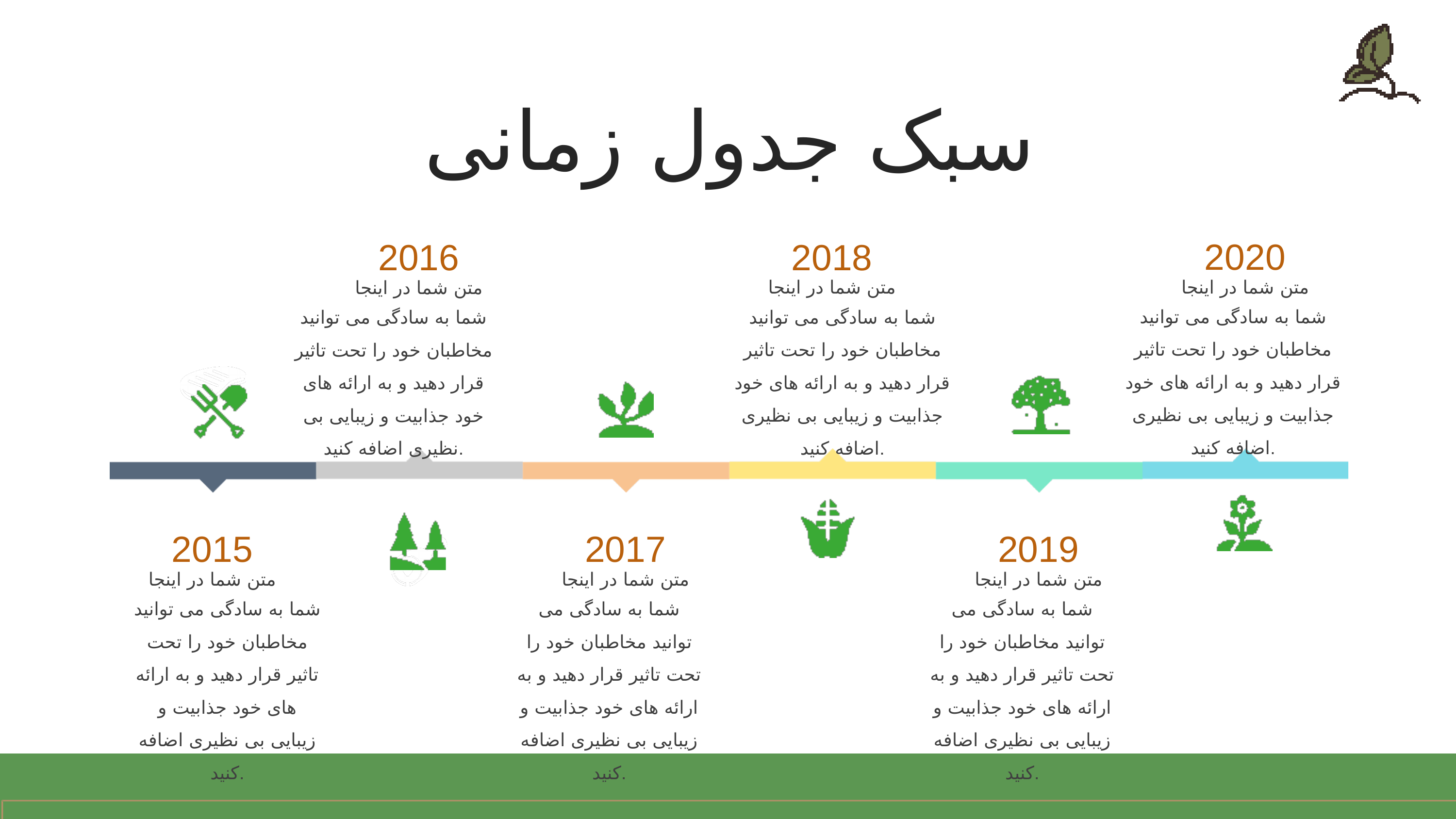

سبک جدول زمانی
2020
2018
2016
متن شما در اینجا
متن شما در اینجا
متن شما در اینجا
شما به سادگی می توانید مخاطبان خود را تحت تاثیر قرار دهید و به ارائه های خود جذابیت و زیبایی بی نظیری اضافه کنید.
شما به سادگی می توانید مخاطبان خود را تحت تاثیر قرار دهید و به ارائه های خود جذابیت و زیبایی بی نظیری اضافه کنید.
شما به سادگی می توانید مخاطبان خود را تحت تاثیر قرار دهید و به ارائه های خود جذابیت و زیبایی بی نظیری اضافه کنید.

2015
2017
2019

متن شما در اینجا
متن شما در اینجا
متن شما در اینجا
شما به سادگی می توانید مخاطبان خود را تحت تاثیر قرار دهید و به ارائه های خود جذابیت و زیبایی بی نظیری اضافه کنید.
شما به سادگی می توانید مخاطبان خود را تحت تاثیر قرار دهید و به ارائه های خود جذابیت و زیبایی بی نظیری اضافه کنید.
شما به سادگی می توانید مخاطبان خود را تحت تاثیر قرار دهید و به ارائه های خود جذابیت و زیبایی بی نظیری اضافه کنید.